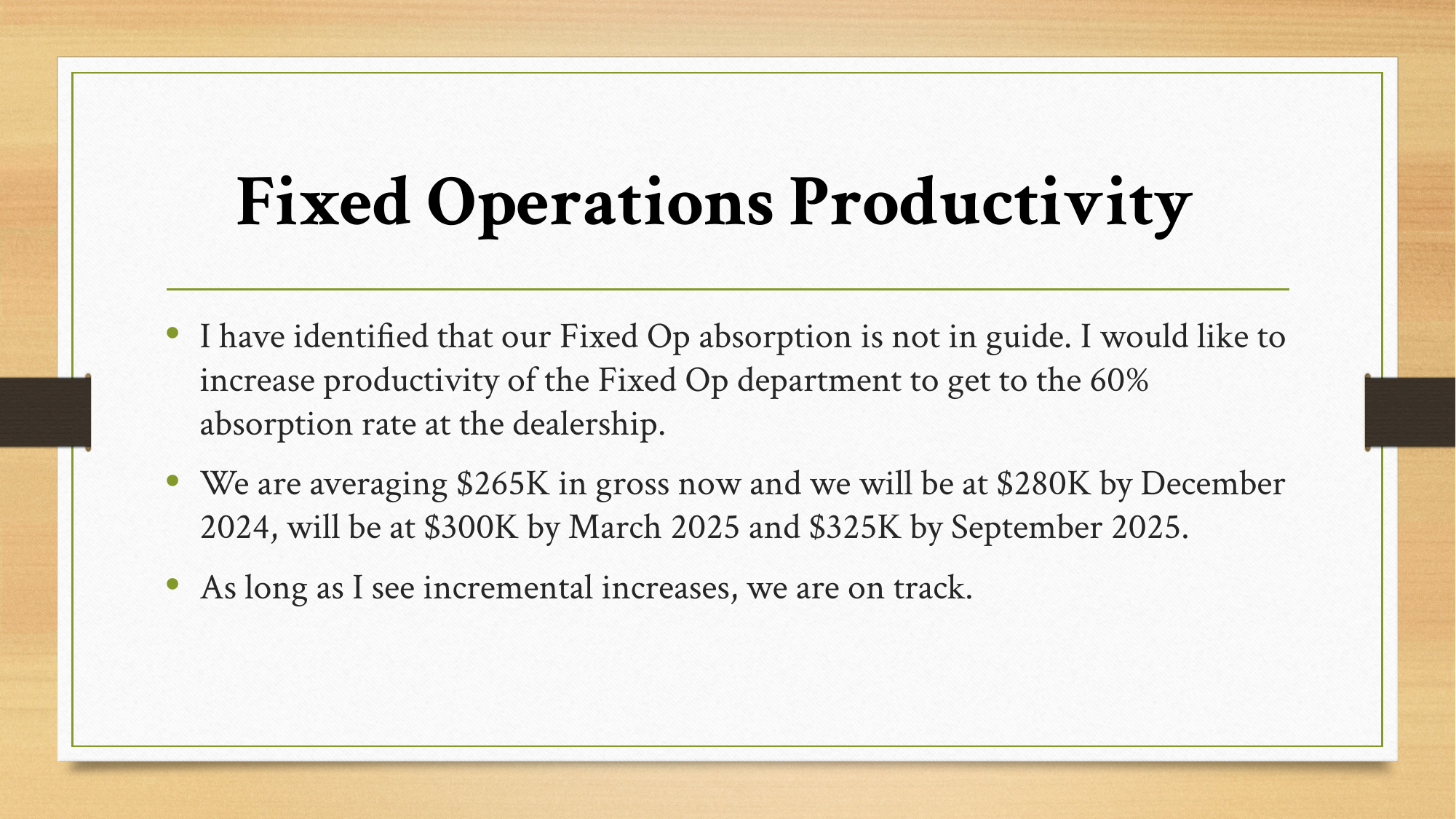

# Fixed Operations Productivity
I have identified that our Fixed Op absorption is not in guide. I would like to increase productivity of the Fixed Op department to get to the 60% absorption rate at the dealership.
We are averaging $265K in gross now and we will be at $280K by December 2024, will be at $300K by March 2025 and $325K by September 2025.
As long as I see incremental increases, we are on track.